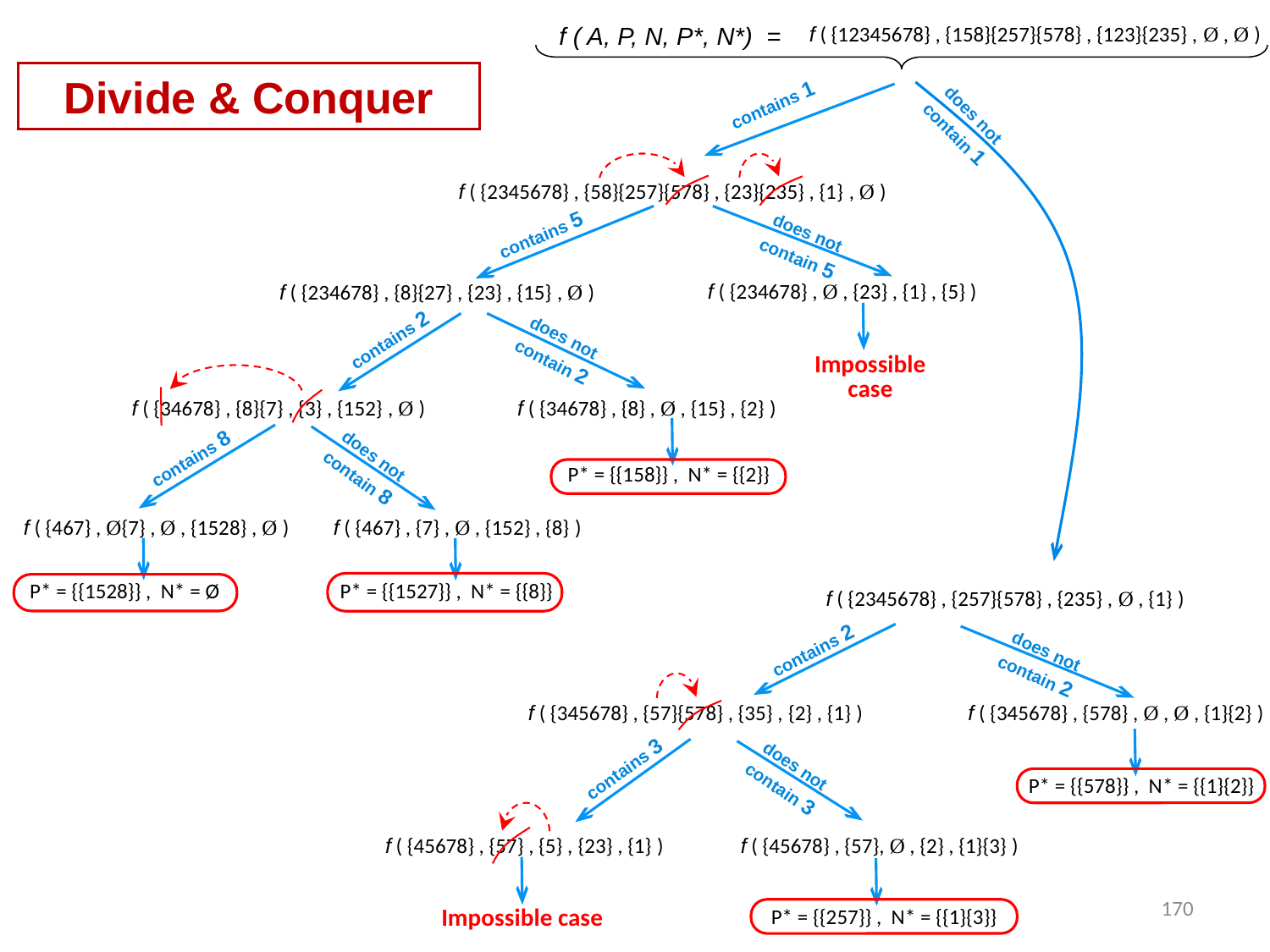

f ( A, P, N, P*, N*)  =
f ( {12345678} , {158}{257}{578} , {123}{235} , Ø , Ø )
Divide & Conquer

contains 1
does not contain 1

f ( {2345678} , {58}{257}{578} , {23}{235} , {1} , Ø )
does not contain 5
contains 5
f ( {234678} , Ø , {23} , {1} , {5} )
f ( {234678} , {8}{27} , {23} , {15} , Ø )
does not contain 2
contains 2
Impossible case

f ( {34678} , {8}{7} , {3} , {152} , Ø )
f ( {34678} , {8} , Ø , {15} , {2} )
does not contain 8
contains 8

 P* = {{158}} ,  N* = {{2}}
f ( {467} , Ø{7} , Ø , {1528} , Ø )
f ( {467} , {7} , Ø , {152} , {8} )

     P* = {{1528}} ,  N* = Ø
 P* = {{1527}} ,  N* = {{8}}
f ( {2345678} , {257}{578} , {235} , Ø , {1} )
does not contain 2
contains 2

f ( {345678} , {57}{578} , {35} , {2} , {1} )
f ( {345678} , {578} , Ø , Ø , {1}{2} )
does not contain 3
contains 3

P* = {{578}} ,  N* = {{1}{2}}

f ( {45678} , {57} , {5} , {23} , {1} )
f ( {45678} , {57}, Ø , {2} , {1}{3} )

P* = {{257}} ,  N* = {{1}{3}}
Impossible case
170